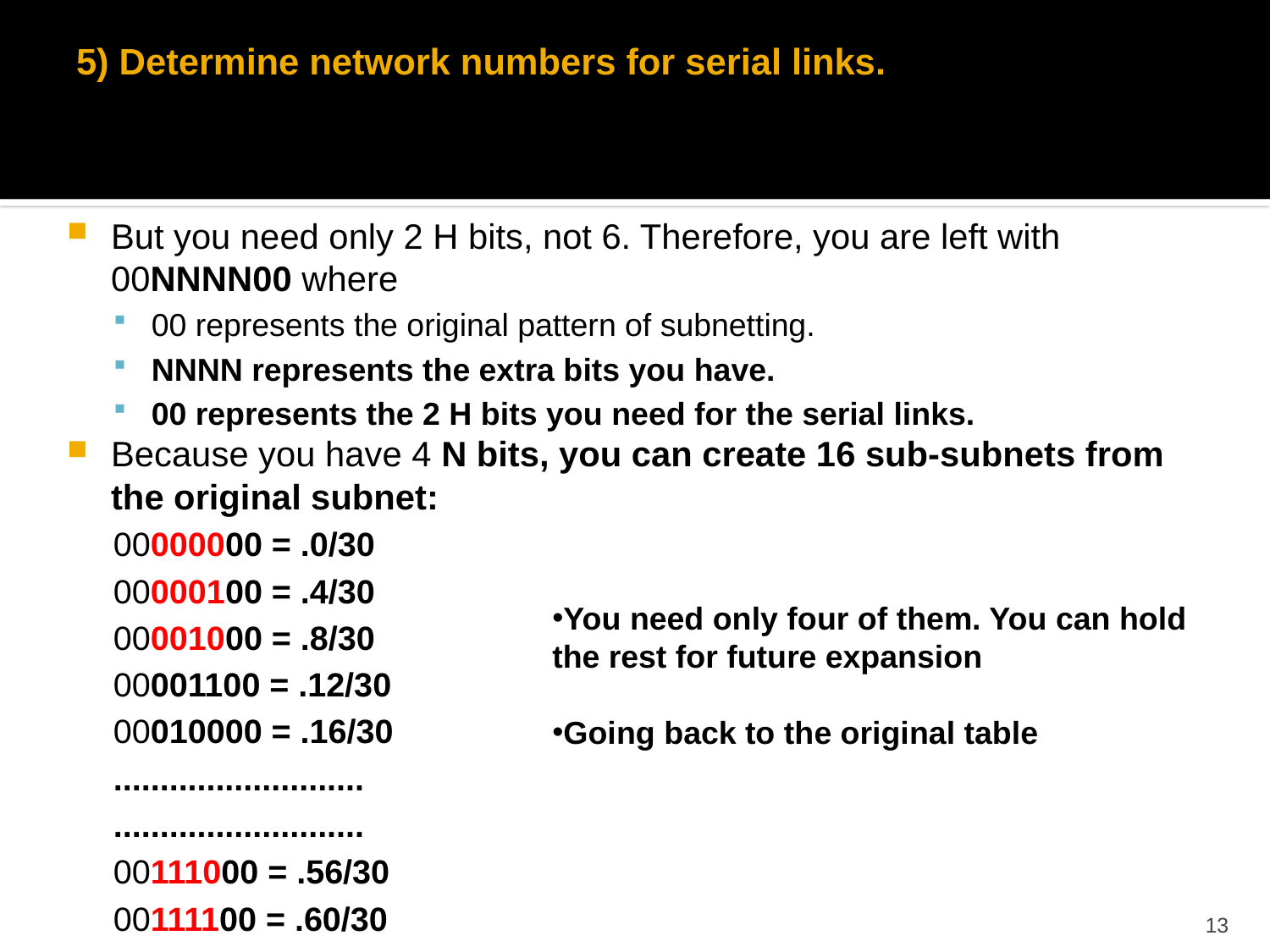

# 5) Determine network numbers for serial links.
But you need only 2 H bits, not 6. Therefore, you are left with 00NNNN00 where
00 represents the original pattern of subnetting.
NNNN represents the extra bits you have.
00 represents the 2 H bits you need for the serial links.
Because you have 4 N bits, you can create 16 sub-subnets from the original subnet:
00000000 = .0/30
00000100 = .4/30
00001000 = .8/30
00001100 = .12/30
00010000 = .16/30
...........................
...........................
00111000 = .56/30
00111100 = .60/30
You need only four of them. You can hold the rest for future expansion

Going back to the original table
13